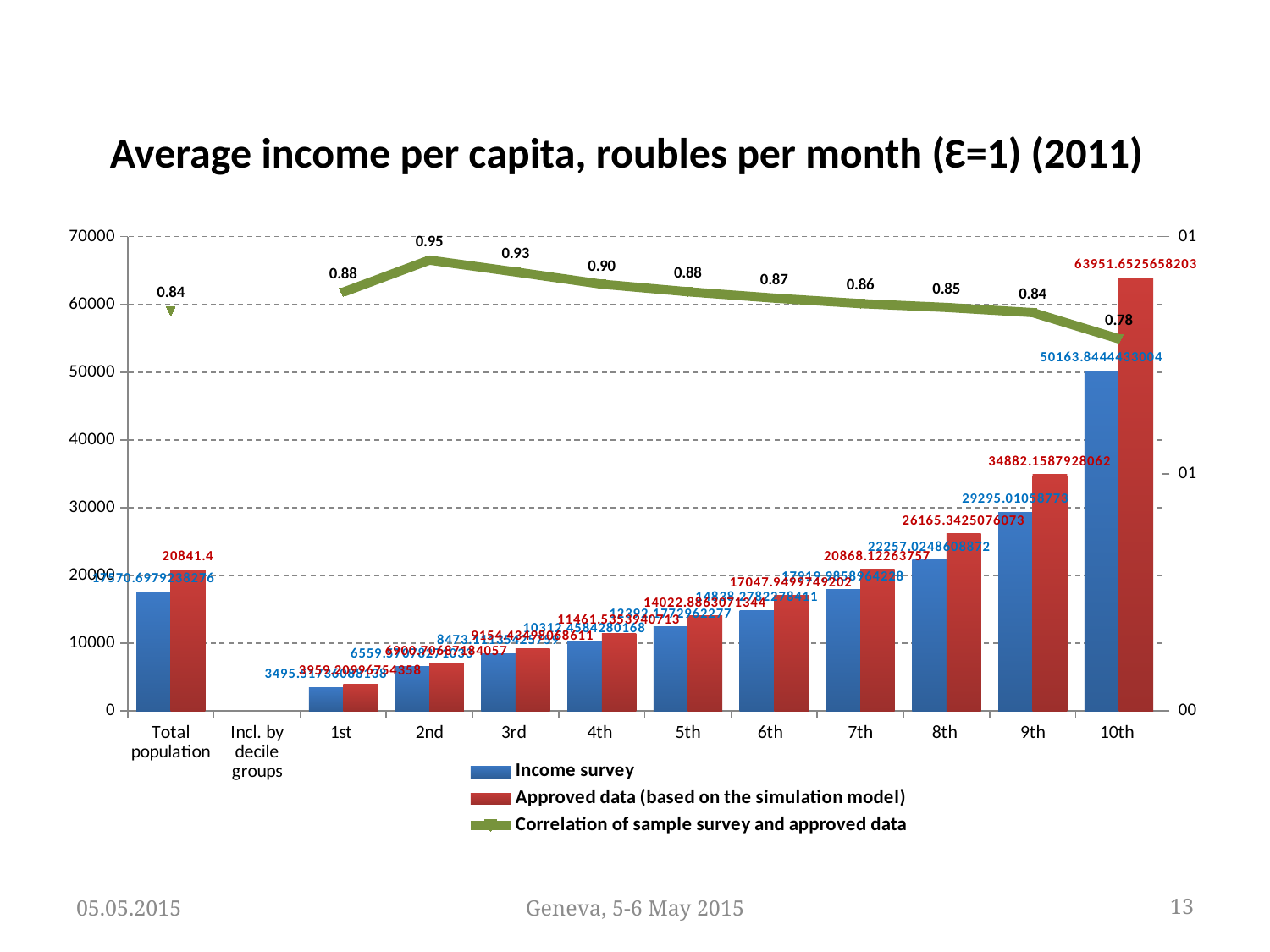

# Average income per capita, roubles per month (Ɛ=1) (2011)

### Chart

| Category | Income survey  | Approved data (based on the simulation model) | Correlation of sample survey and approved data |
|---|---|---|---|
| Total population | 17570.697923827633 | 20841.4 | 0.8430670647762449 |
| Incl. by decile groups | None | None | None |
| 1st  | 3495.5173608813766 | 3959.2099675435798 | 0.8828825421072849 |
| 2nd | 6559.570782710326 | 6900.706871840568 | 0.9505650514554818 |
| 3rd  | 8473.111354257593 | 9154.43498068611 | 0.9255744753372586 |
| 4th  | 10312.458428016826 | 11461.535394071318 | 0.8997449358618329 |
| 5th | 12392.177296227745 | 14022.886307134386 | 0.8837108869607686 |
| 6th   | 14838.278227841149 | 17047.94997492017 | 0.8703848996313488 |
| 7th | 17919.985896422844 | 20868.12263757004 | 0.8587253490719141 |
| 8th  | 22257.024860887173 | 26165.34250760733 | 0.8506299833230218 |
| 9th | 29295.01058773002 | 34882.158792806185 | 0.839827912077838 |
| 10th  | 50163.84444330042 | 63951.65256582032 | 0.7844026296532493 |
05.05.2015
Geneva, 5-6 May 2015
13